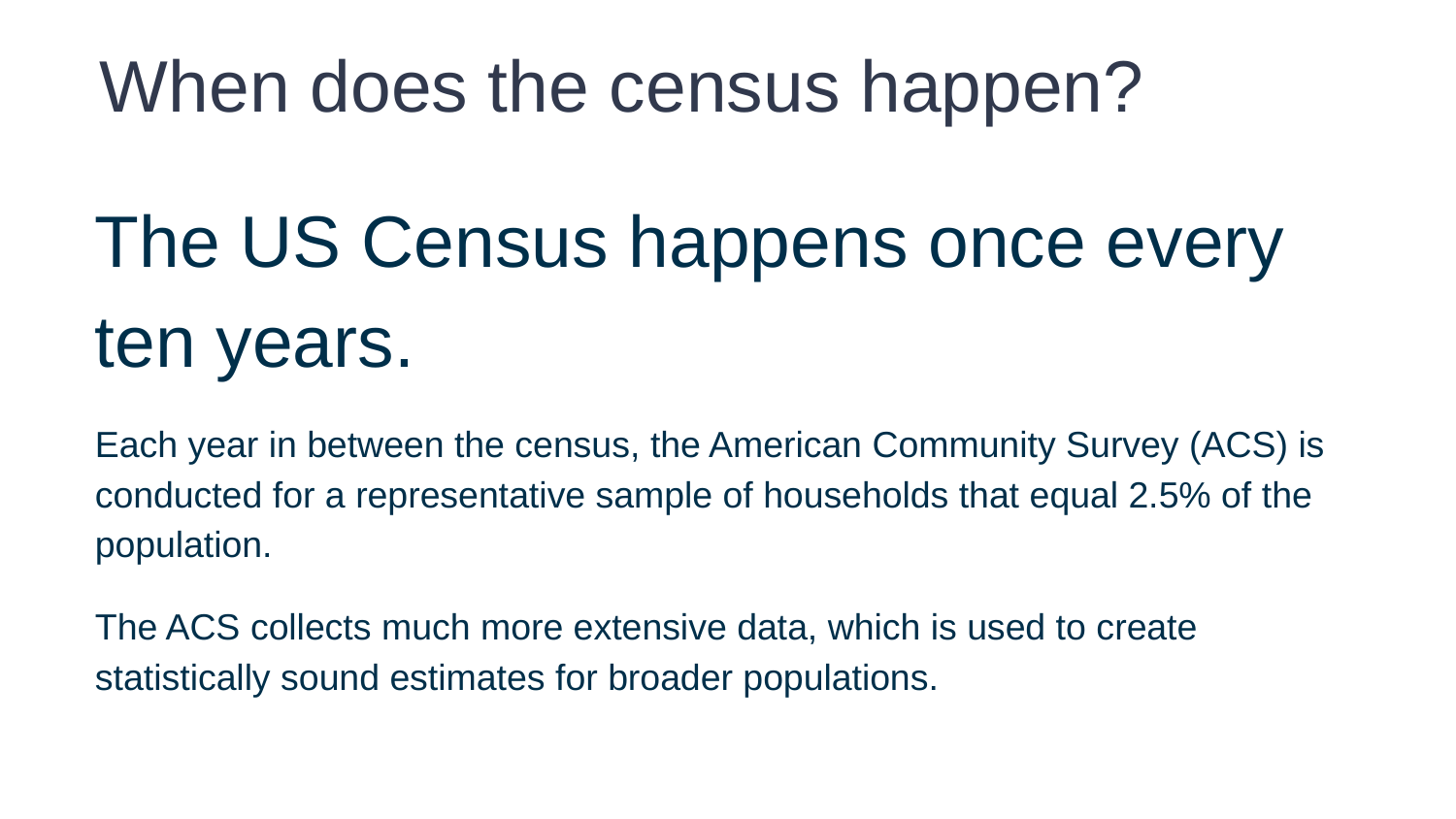

When does the census happen?
The US Census happens once every ten years.
Each year in between the census, the American Community Survey (ACS) is conducted for a representative sample of households that equal 2.5% of the population.
The ACS collects much more extensive data, which is used to create statistically sound estimates for broader populations.